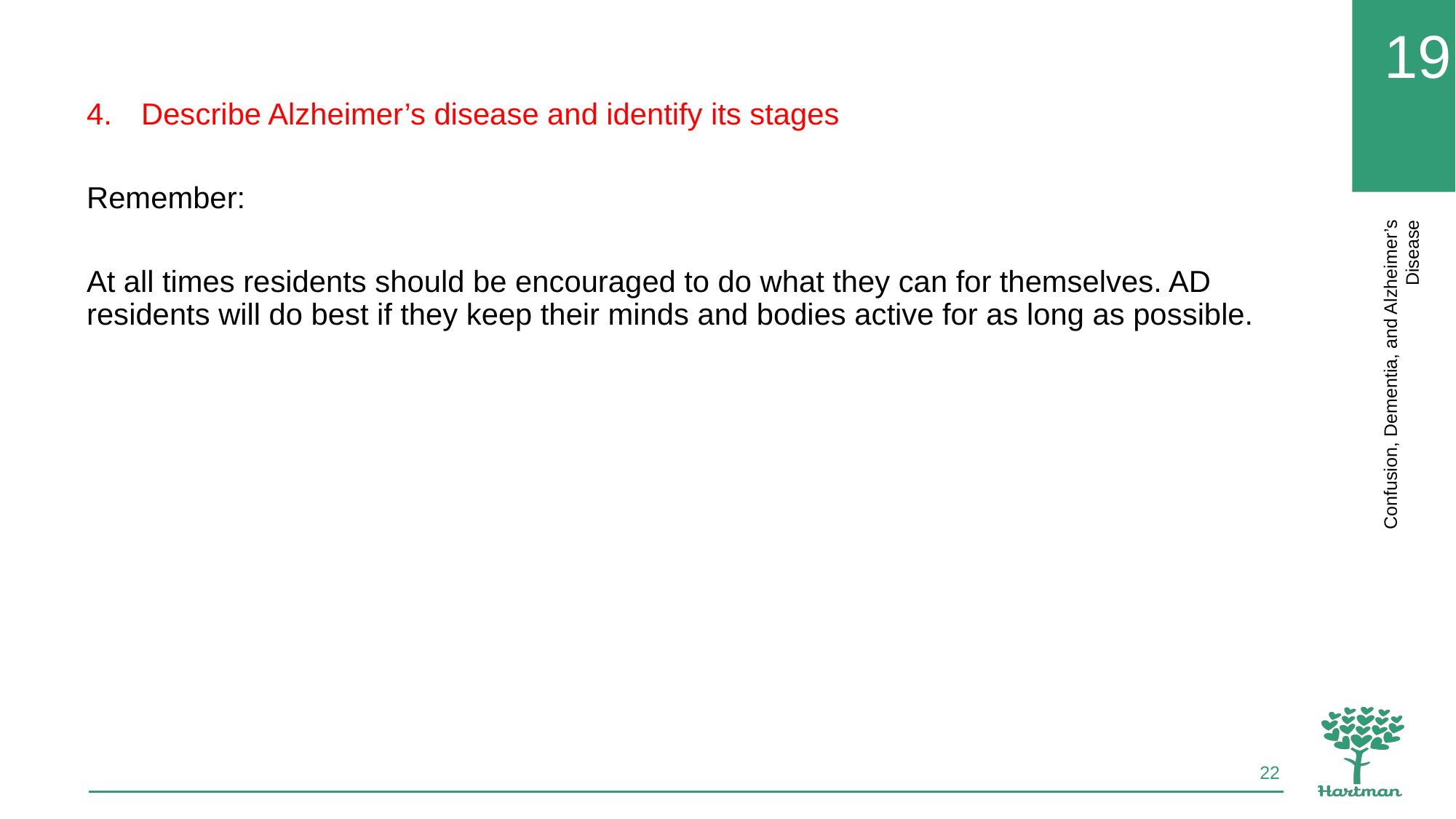

Describe Alzheimer’s disease and identify its stages

Remember:

At all times residents should be encouraged to do what they can for themselves. AD residents will do best if they keep their minds and bodies active for as long as possible.

22